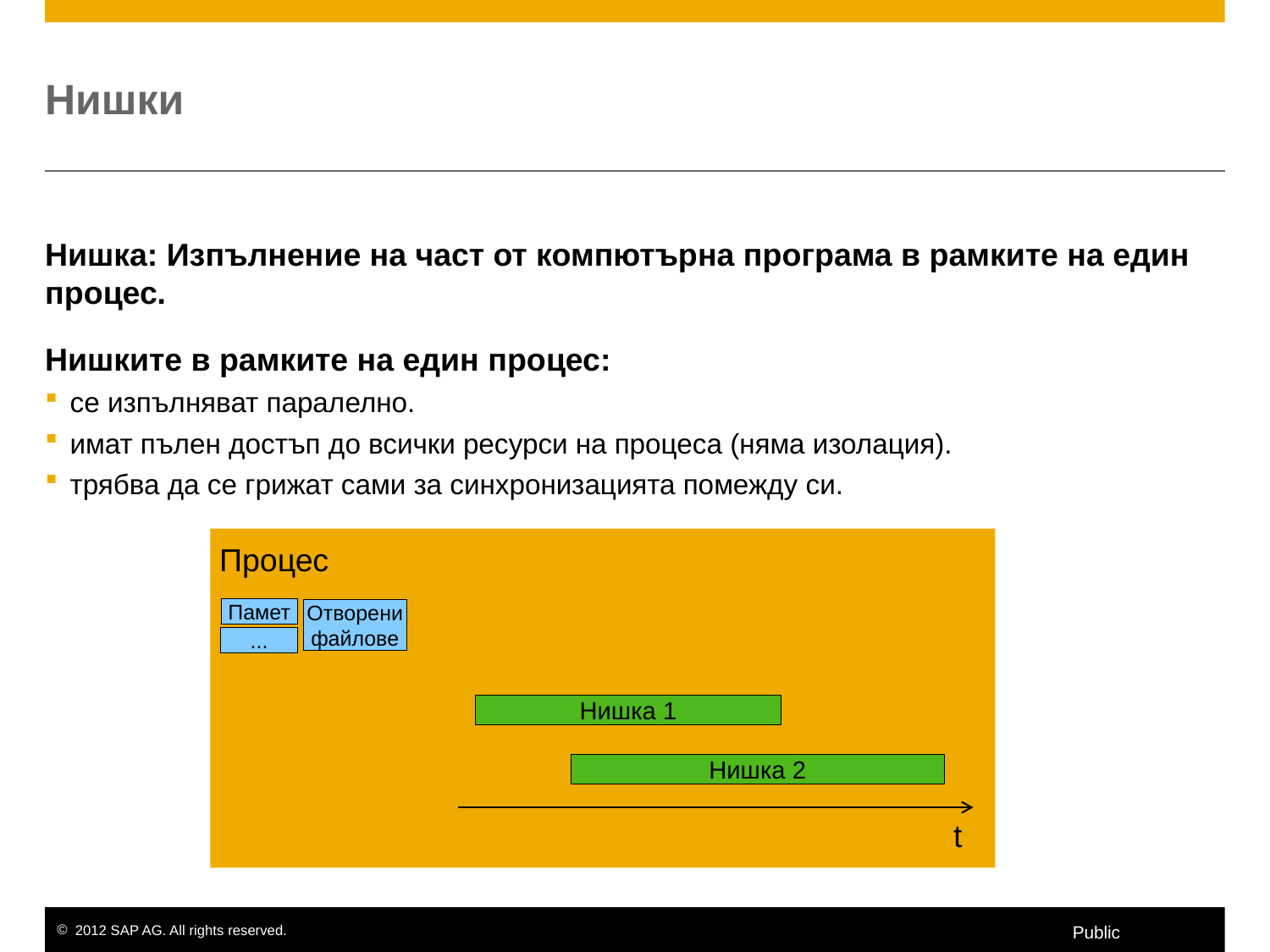

# Нишки
Нишка: Изпълнение на част от компютърна програма в рамките на един процес.
Нишките в рамките на един процес:
се изпълняват паралелно.
имат пълен достъп до всички ресурси на процеса (няма изолация).
трябва да се грижат сами за синхронизацията помежду си.

Процес
Памет
Отворени
файлове
...
Нишка 1
Нишка 2
t